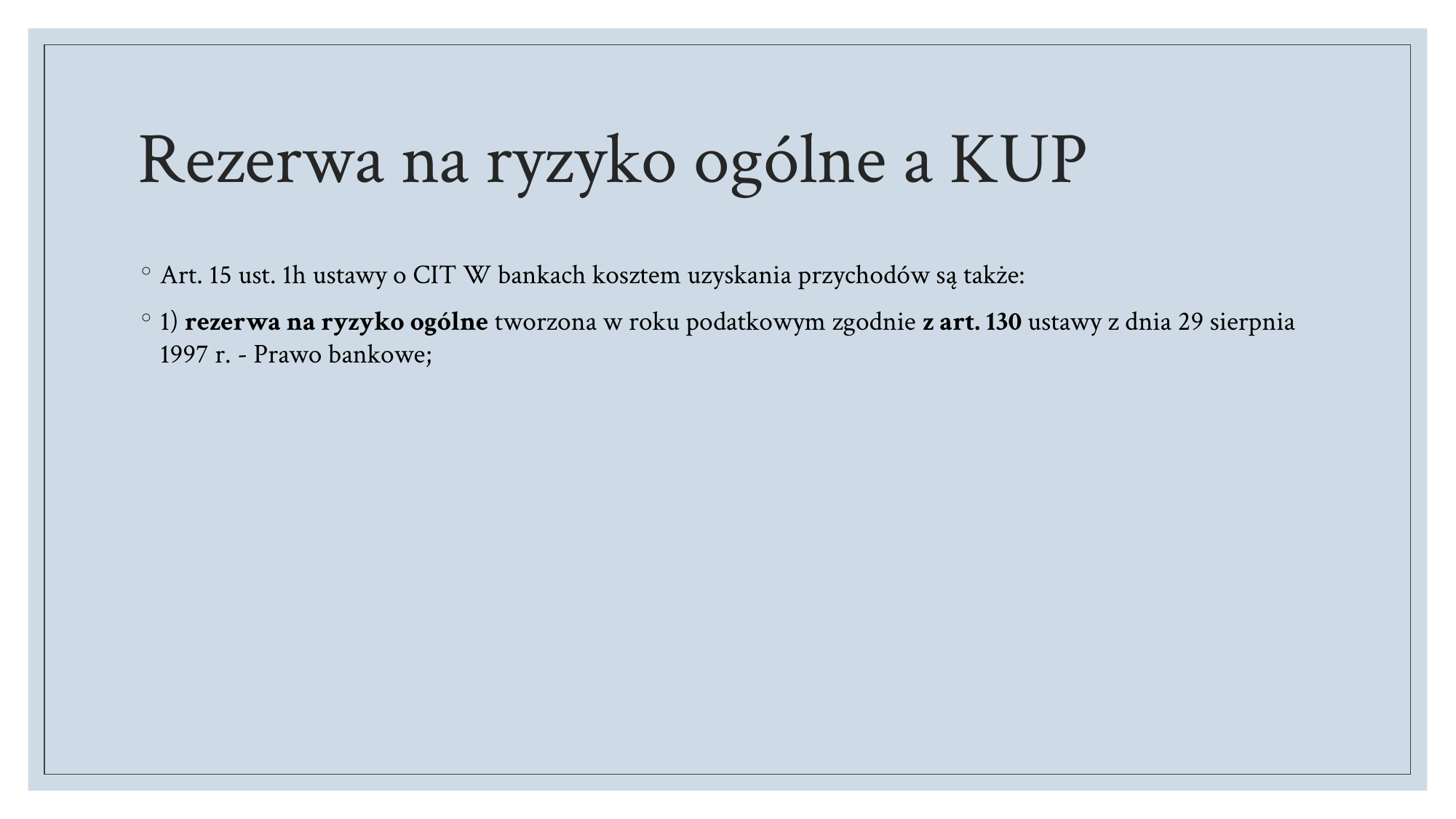

# Rezerwa na ryzyko ogólne a KUP
Art. 15 ust. 1h ustawy o CIT W bankach kosztem uzyskania przychodów są także:
1) rezerwa na ryzyko ogólne tworzona w roku podatkowym zgodnie z art. 130 ustawy z dnia 29 sierpnia 1997 r. - Prawo bankowe;